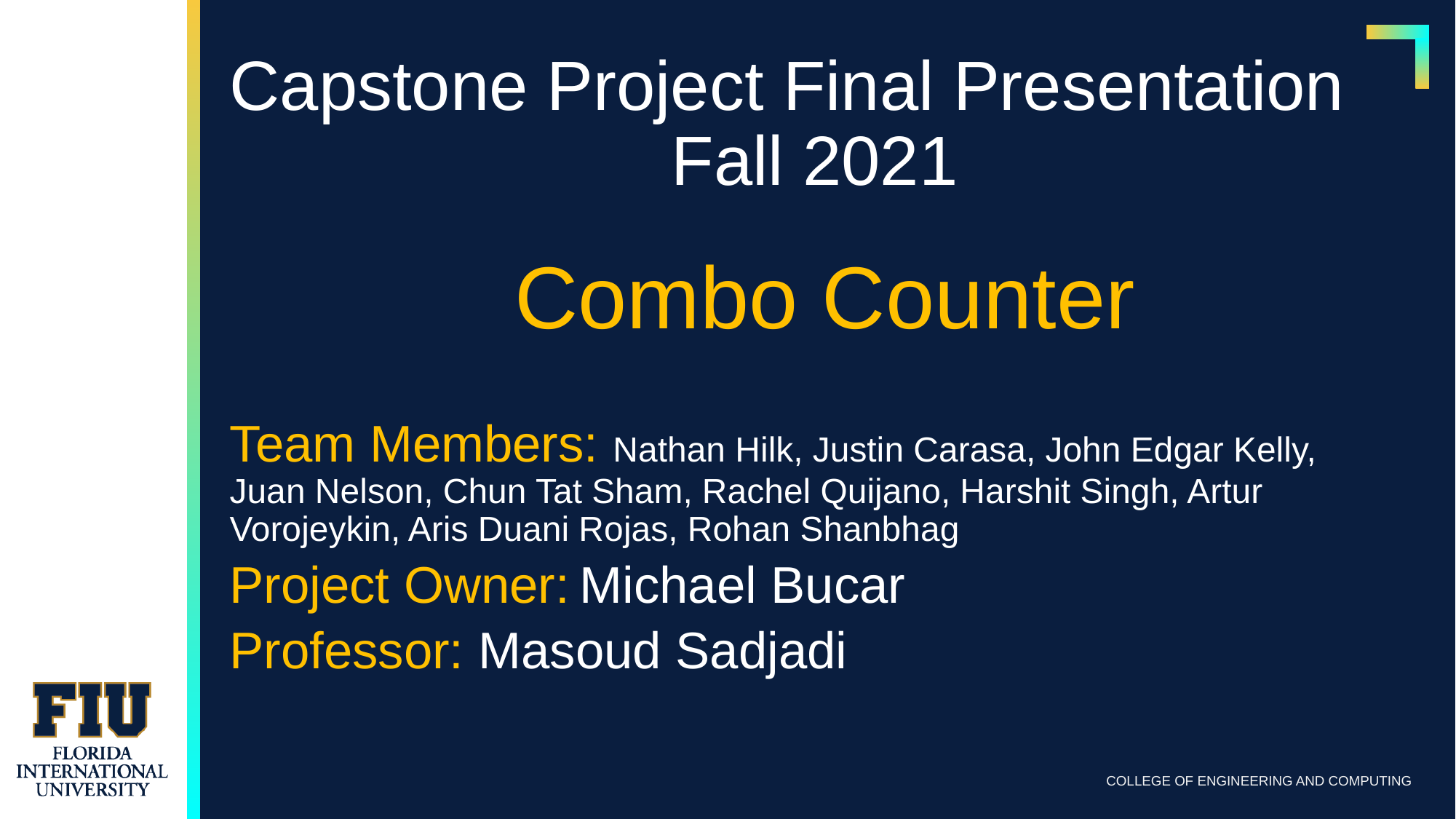

# Capstone Project Final Presentation
Fall 2021
Combo Counter
Team Members: Nathan Hilk, Justin Carasa, John Edgar Kelly, Juan Nelson, Chun Tat Sham, Rachel Quijano, Harshit Singh, Artur Vorojeykin, Aris Duani Rojas, Rohan Shanbhag

Project Owner: Michael Bucar

Professor: Masoud Sadjadi